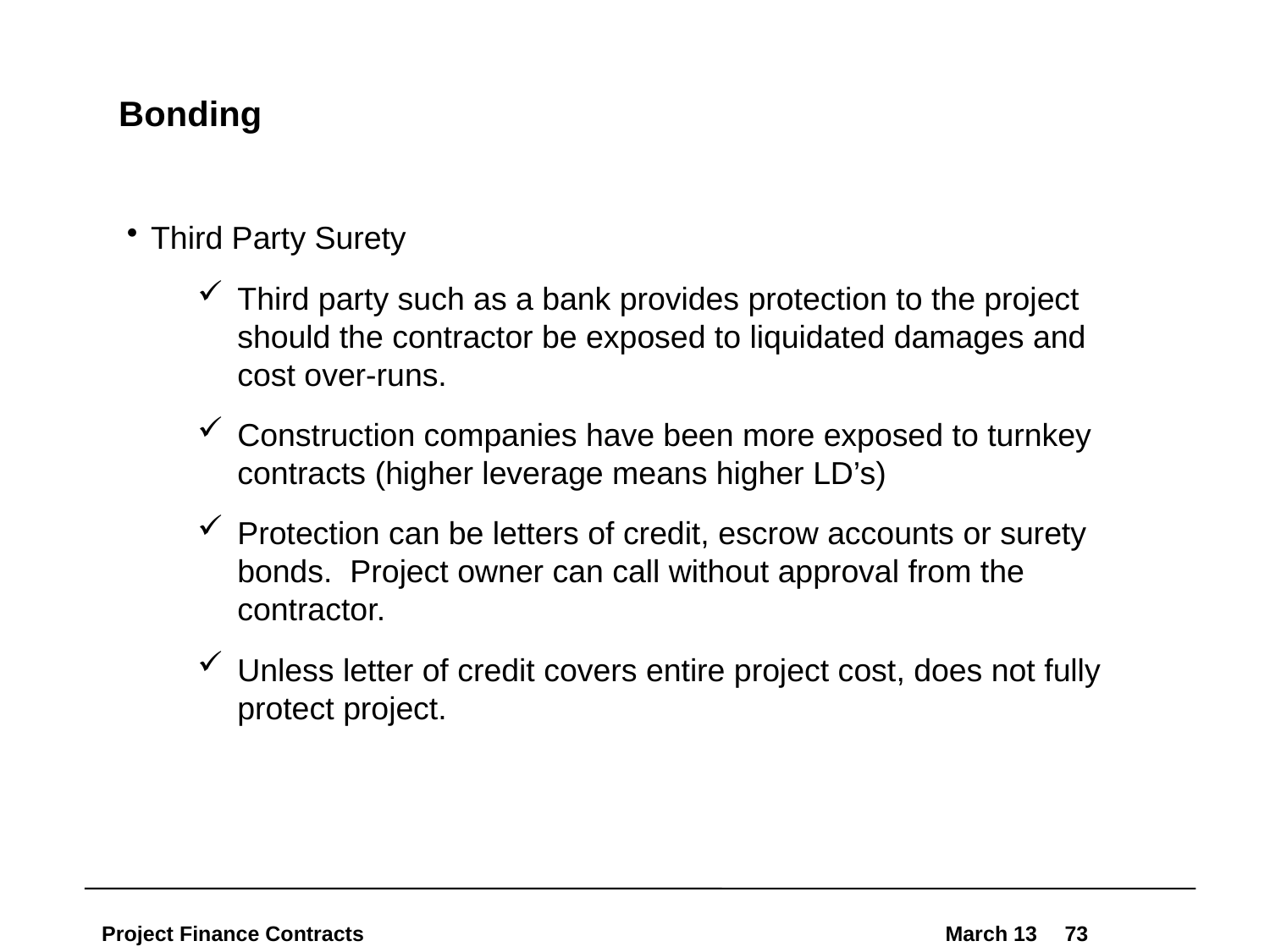

# Bonding
Third Party Surety
Third party such as a bank provides protection to the project should the contractor be exposed to liquidated damages and cost over-runs.
Construction companies have been more exposed to turnkey contracts (higher leverage means higher LD’s)
Protection can be letters of credit, escrow accounts or surety bonds.  Project owner can call without approval from the contractor.
Unless letter of credit covers entire project cost, does not fully protect project.